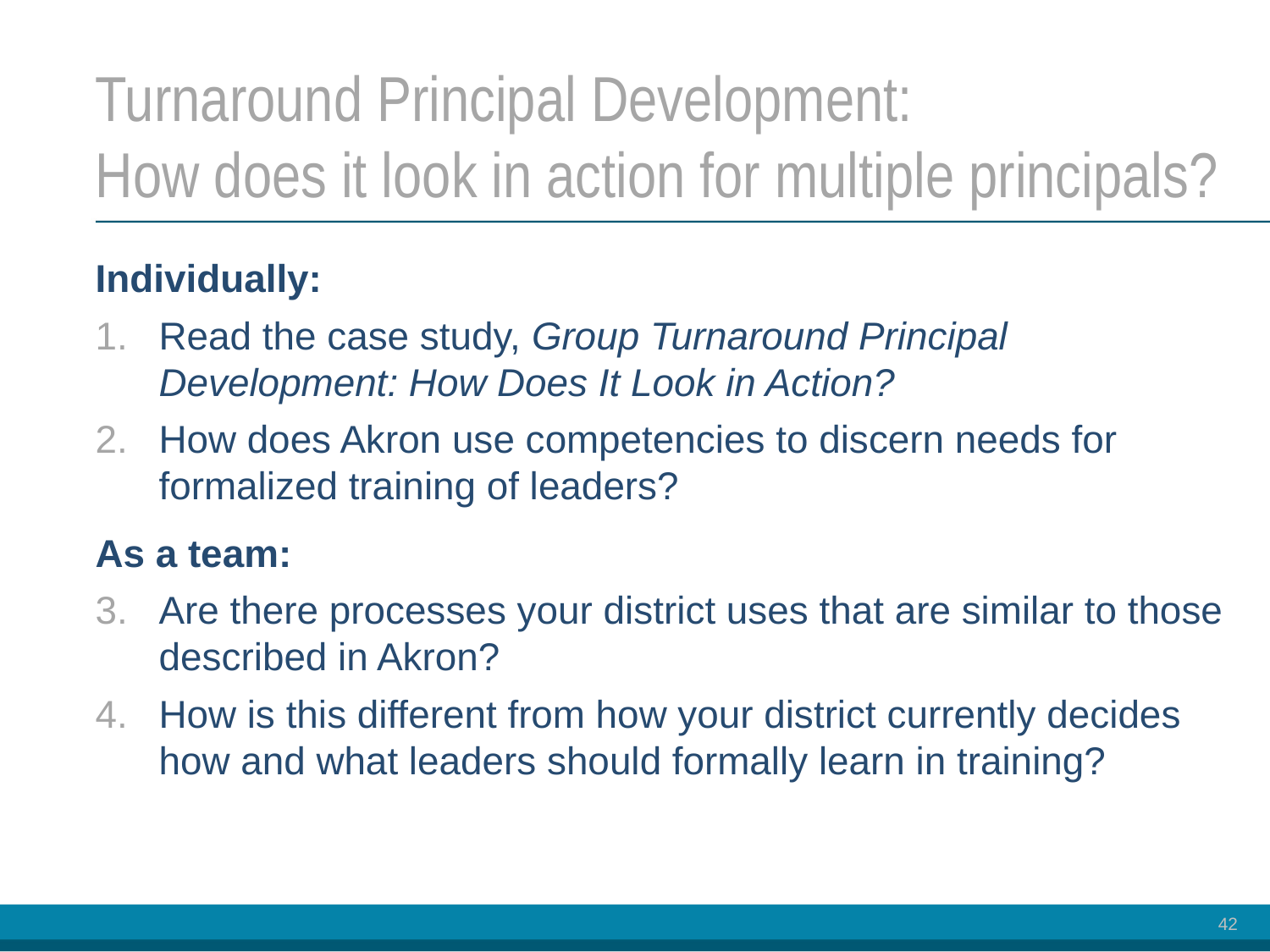

# Turnaround Principal Development: How does it look in action for multiple principals?
Individually:
Read the case study, Group Turnaround Principal Development: How Does It Look in Action?
How does Akron use competencies to discern needs for formalized training of leaders?
As a team:
Are there processes your district uses that are similar to those described in Akron?
How is this different from how your district currently decides how and what leaders should formally learn in training?

42